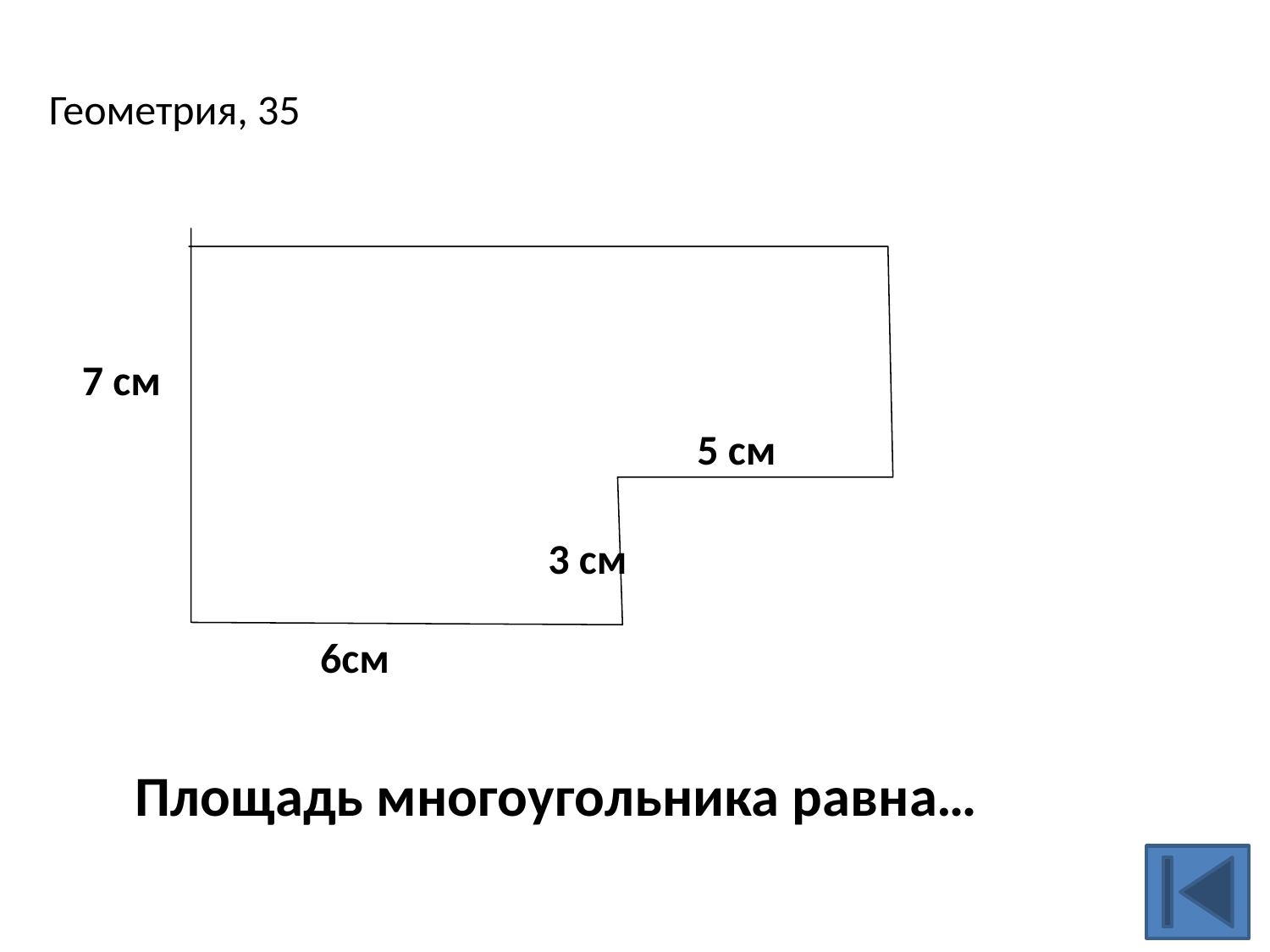

Геометрия, 35

7 см
5 см
3 см
6см
Площадь многоугольника равна…